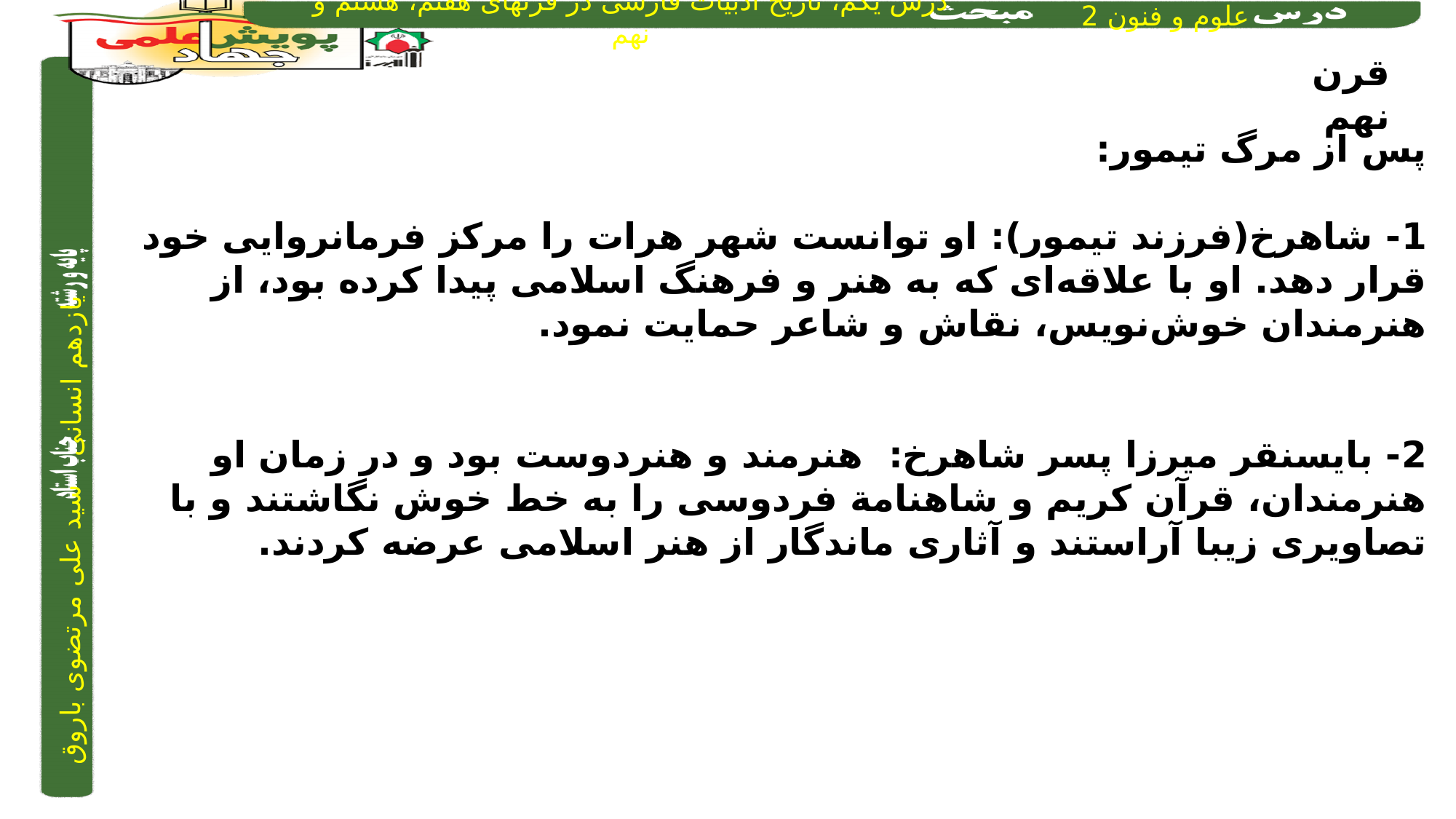

قرن نهم
پس از مرگ تیمور:

1- شاهرخ(فرزند تیمور): او توانست شهر هرات را مرکز فرمانروایی خود قرار دهد. او با علاقه‌ای که به هنر و فرهنگ اسلامی پیدا کرده بود، از هنرمندان خوش‌نویس، نقاش و شاعر حمایت نمود.

2- بایسنقر میرزا پسر شاهرخ:  هنرمند و هنردوست بود و در زمان او هنرمندان، قرآن کریم و شاهنامة فردوسی را به خط خوش نگاشتند و با تصاویری زیبا آراستند و آثاری ماندگار از هنر اسلامی عرضه کردند.